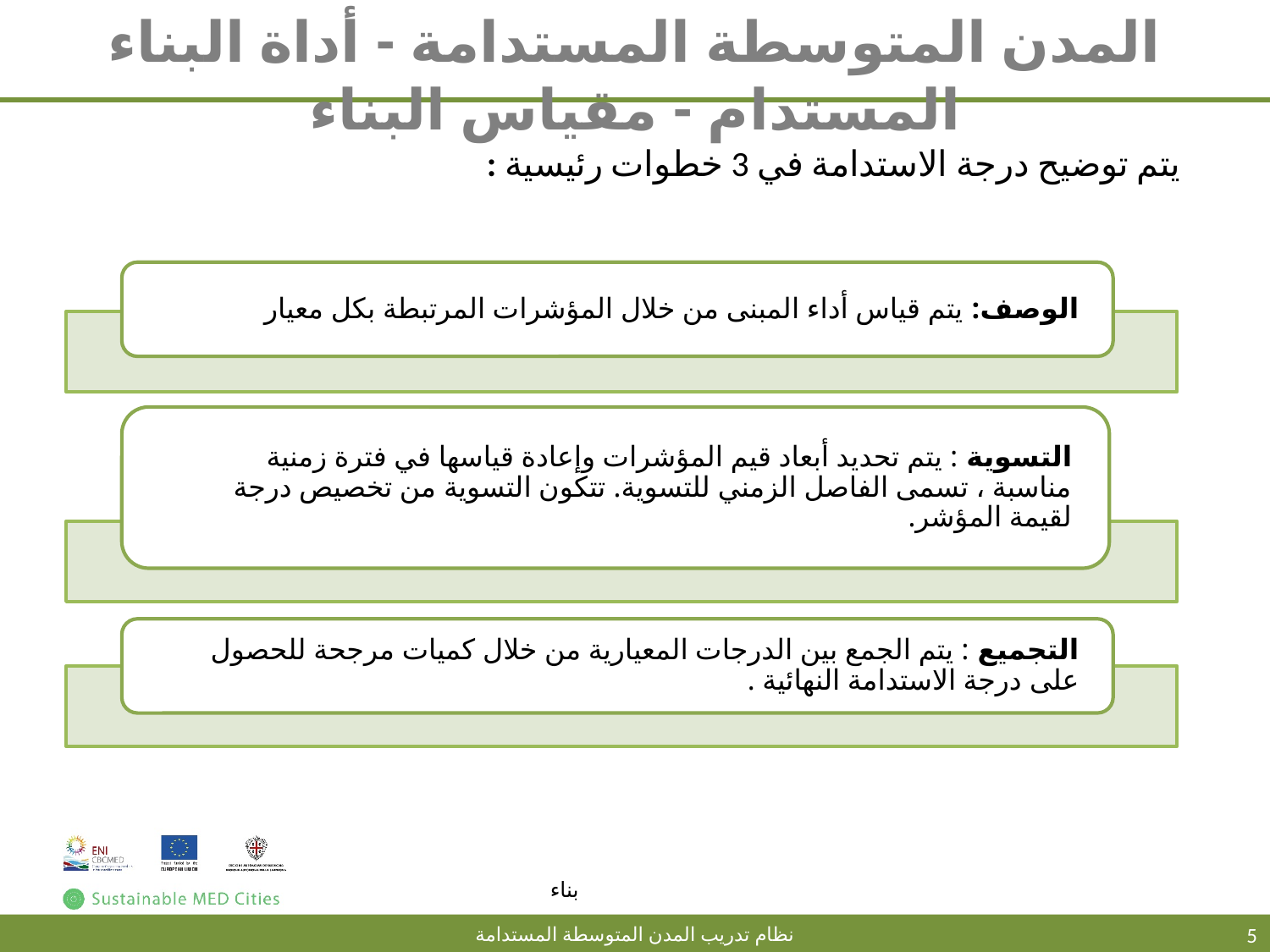

# المدن المتوسطة المستدامة - أداة البناء المستدام - مقياس البناء
يتم توضيح درجة الاستدامة في 3 خطوات رئيسية :

الوصف: يتم قياس أداء المبنى من خلال المؤشرات المرتبطة بكل معيار
التسوية : يتم تحديد أبعاد قيم المؤشرات وإعادة قياسها في فترة زمنية مناسبة ، تسمى الفاصل الزمني للتسوية. تتكون التسوية من تخصيص درجة لقيمة المؤشر.
التجميع : يتم الجمع بين الدرجات المعيارية من خلال كميات مرجحة للحصول على درجة الاستدامة النهائية .

5